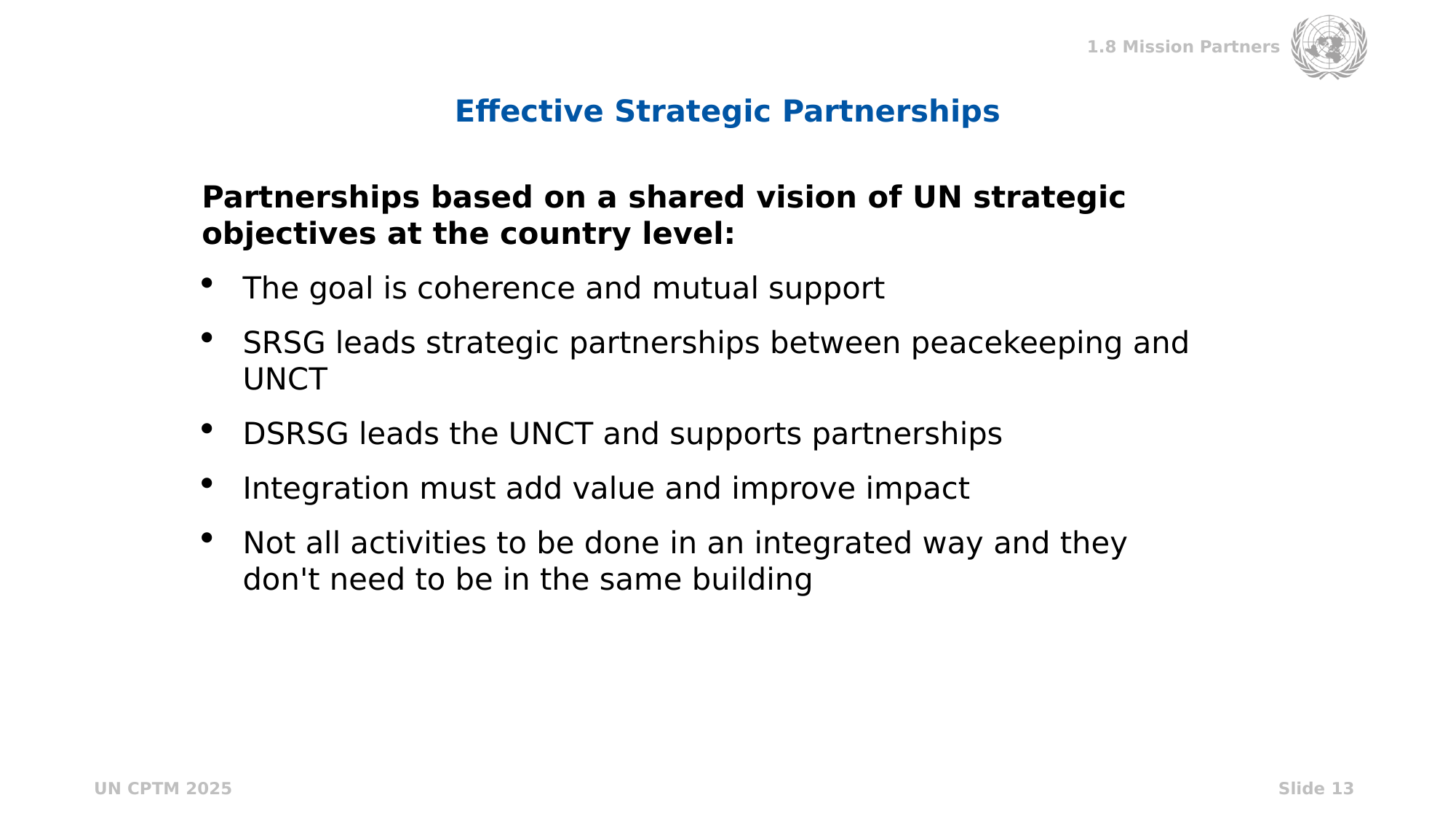

Effective Strategic Partnerships
Partnerships based on a shared vision of UN strategic objectives at the country level:
The goal is coherence and mutual support
SRSG leads strategic partnerships between peacekeeping and UNCT
DSRSG leads the UNCT and supports partnerships
Integration must add value and improve impact
Not all activities to be done in an integrated way and they don't need to be in the same building